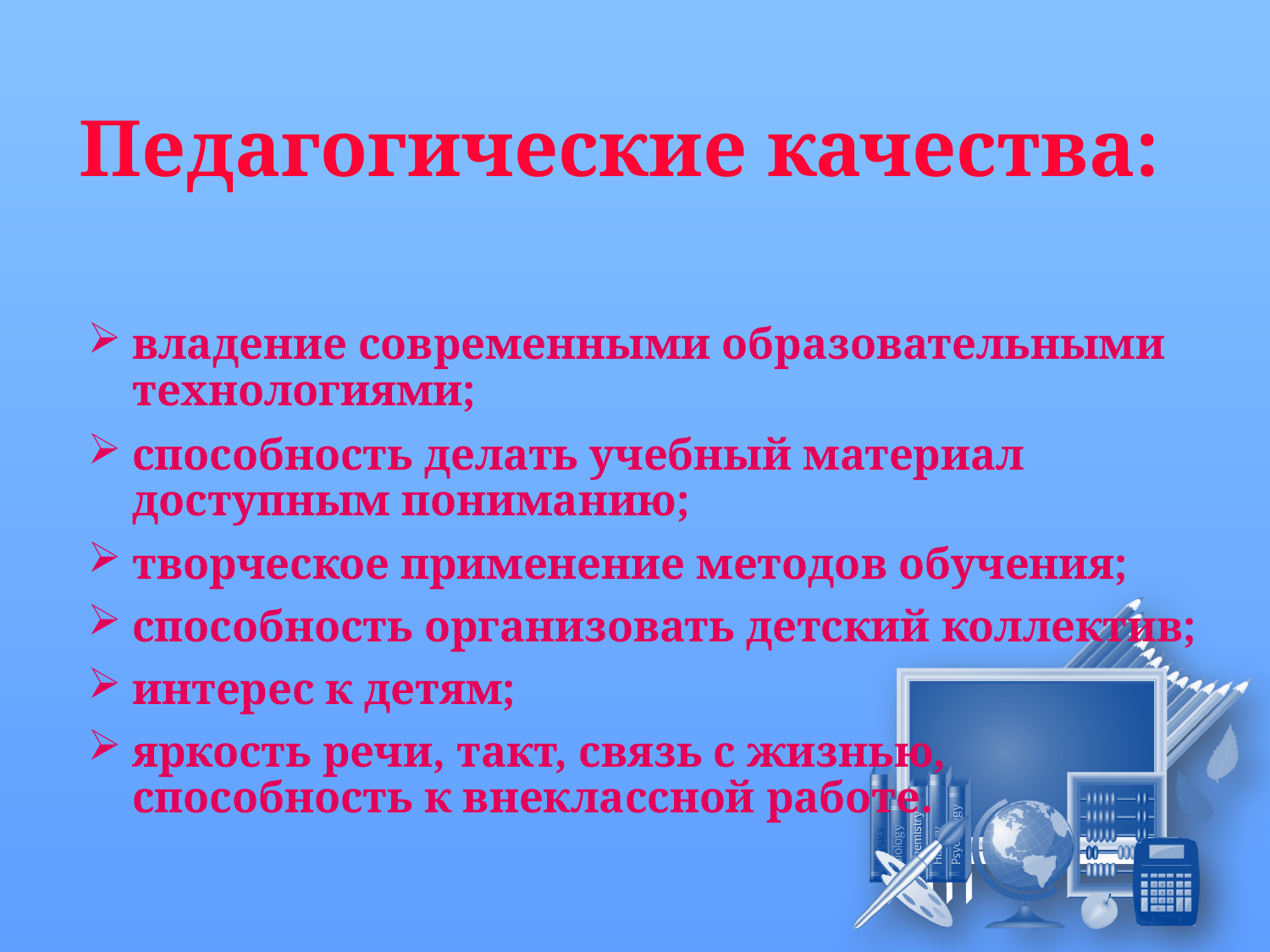

# Педагогические качества:
владение современными образовательными технологиями;

способность делать учебный материал доступным пониманию;

творческое применение методов обучения;

способность организовать детский коллектив;

интерес к детям;

яркость речи, такт, связь с жизнью, способность к внеклассной работе.